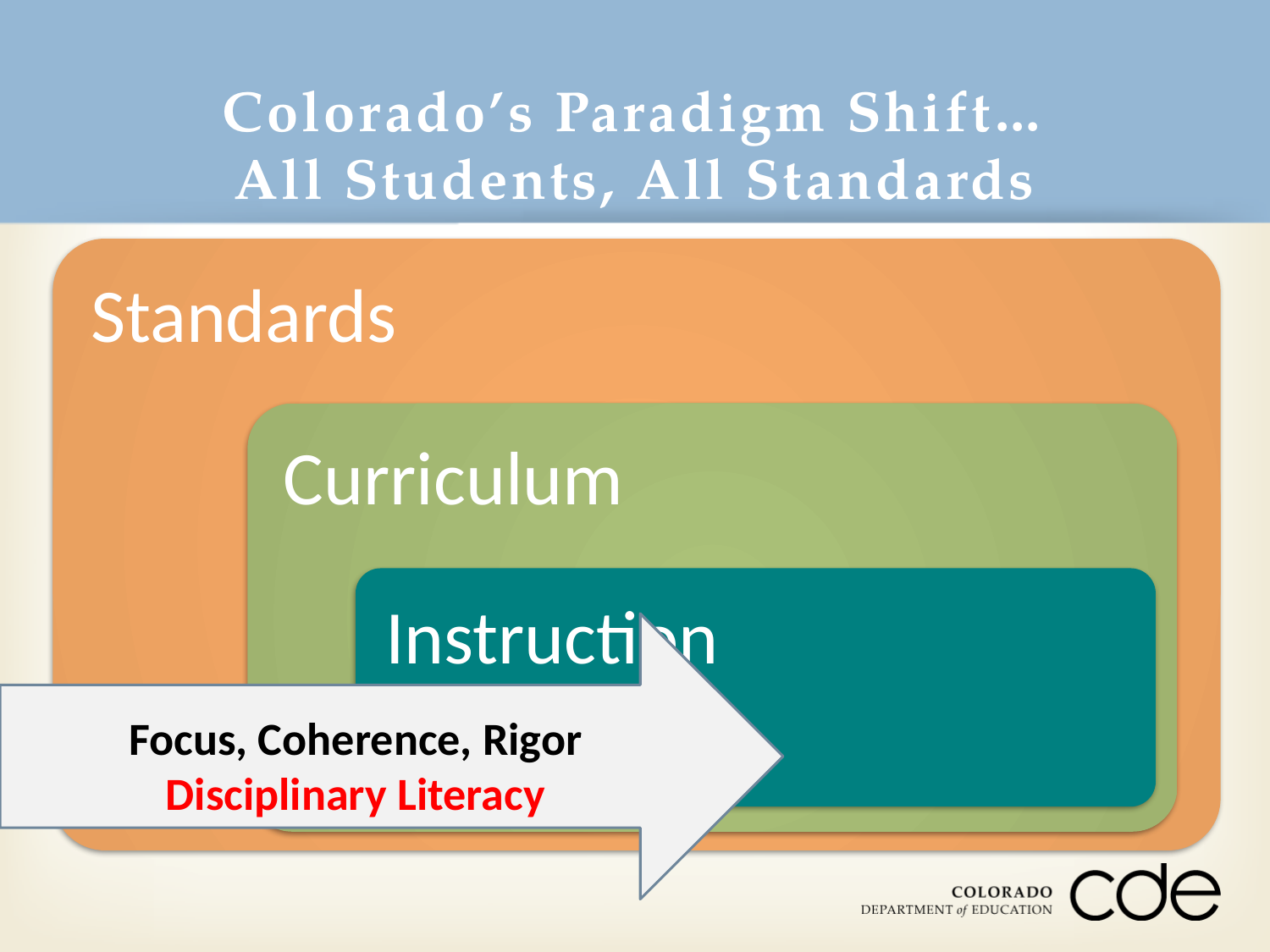

# Colorado’s Paradigm Shift… All Students, All Standards
Standards
Curriculum
Instruction
Focus, Coherence, Rigor
Disciplinary Literacy